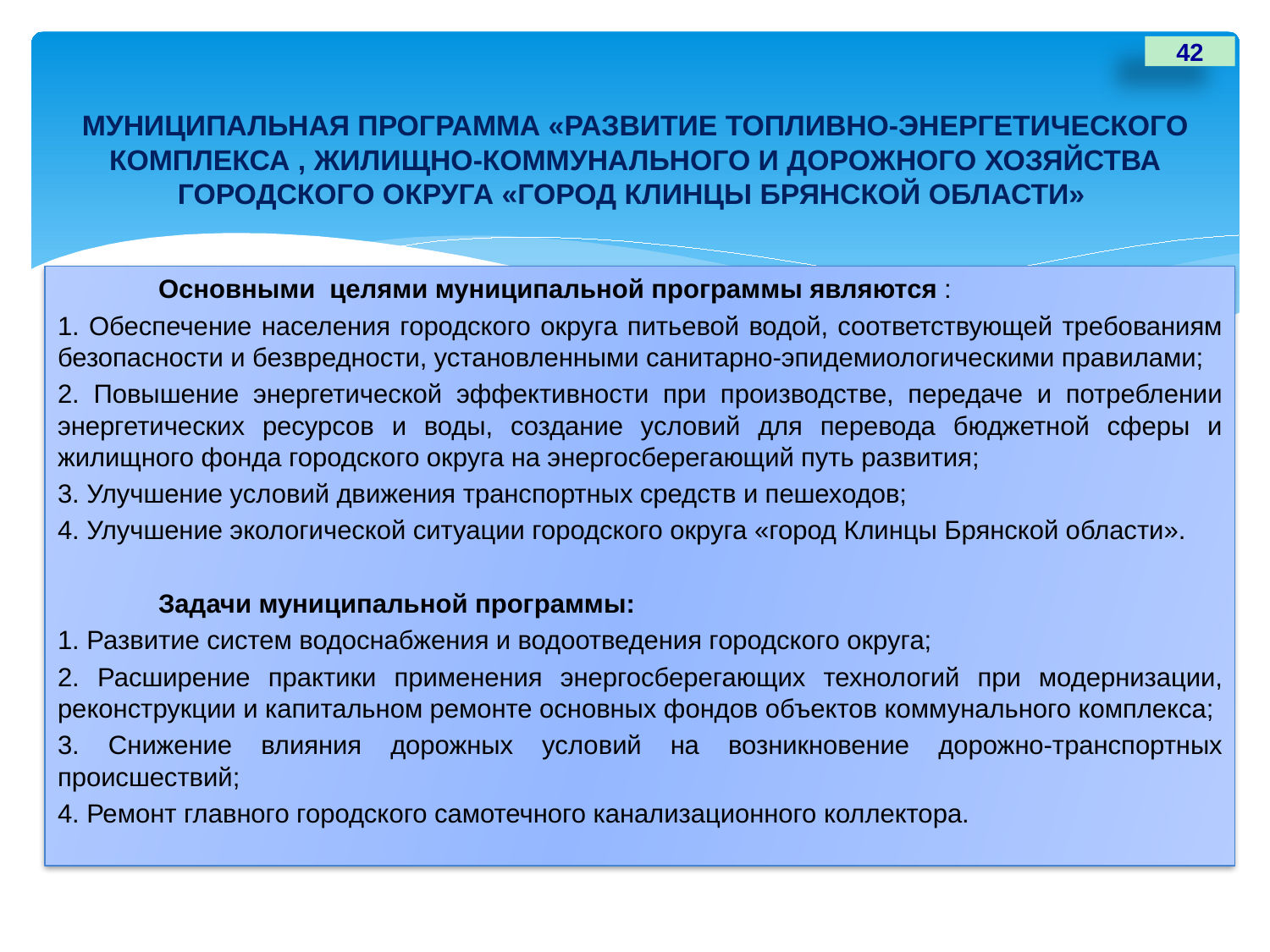

42
# МУНИЦИПАЛЬНАЯ ПРОГРАММА «РАЗВИТИЕ ТОПЛИВНО-ЭНЕРГЕТИЧЕСКОГО КОМПЛЕКСА , ЖИЛИЩНО-КОММУНАЛЬНОГО И ДОРОЖНОГО ХОЗЯЙСТВА ГОРОДСКОГО ОКРУГА «ГОРОД КЛИНЦЫ БРЯНСКОЙ ОБЛАСТИ»
              Основными  целями муниципальной программы являются :
1. Обеспечение населения городского округа питьевой водой, соответствующей требованиям безопасности и безвредности, установленными санитарно-эпидемиологическими правилами;
2. Повышение энергетической эффективности при производстве, передаче и потреблении энергетических ресурсов и воды, создание условий для перевода бюджетной сферы и жилищного фонда городского округа на энергосберегающий путь развития;
3. Улучшение условий движения транспортных средств и пешеходов;
4. Улучшение экологической ситуации городского округа «город Клинцы Брянской области».

              Задачи муниципальной программы:
1. Развитие систем водоснабжения и водоотведения городского округа;
2. Расширение практики применения энергосберегающих технологий при модернизации, реконструкции и капитальном ремонте основных фондов объектов коммунального комплекса;
3. Снижение влияния дорожных условий на возникновение дорожно-транспортных происшествий;
4. Ремонт главного городского самотечного канализационного коллектора.